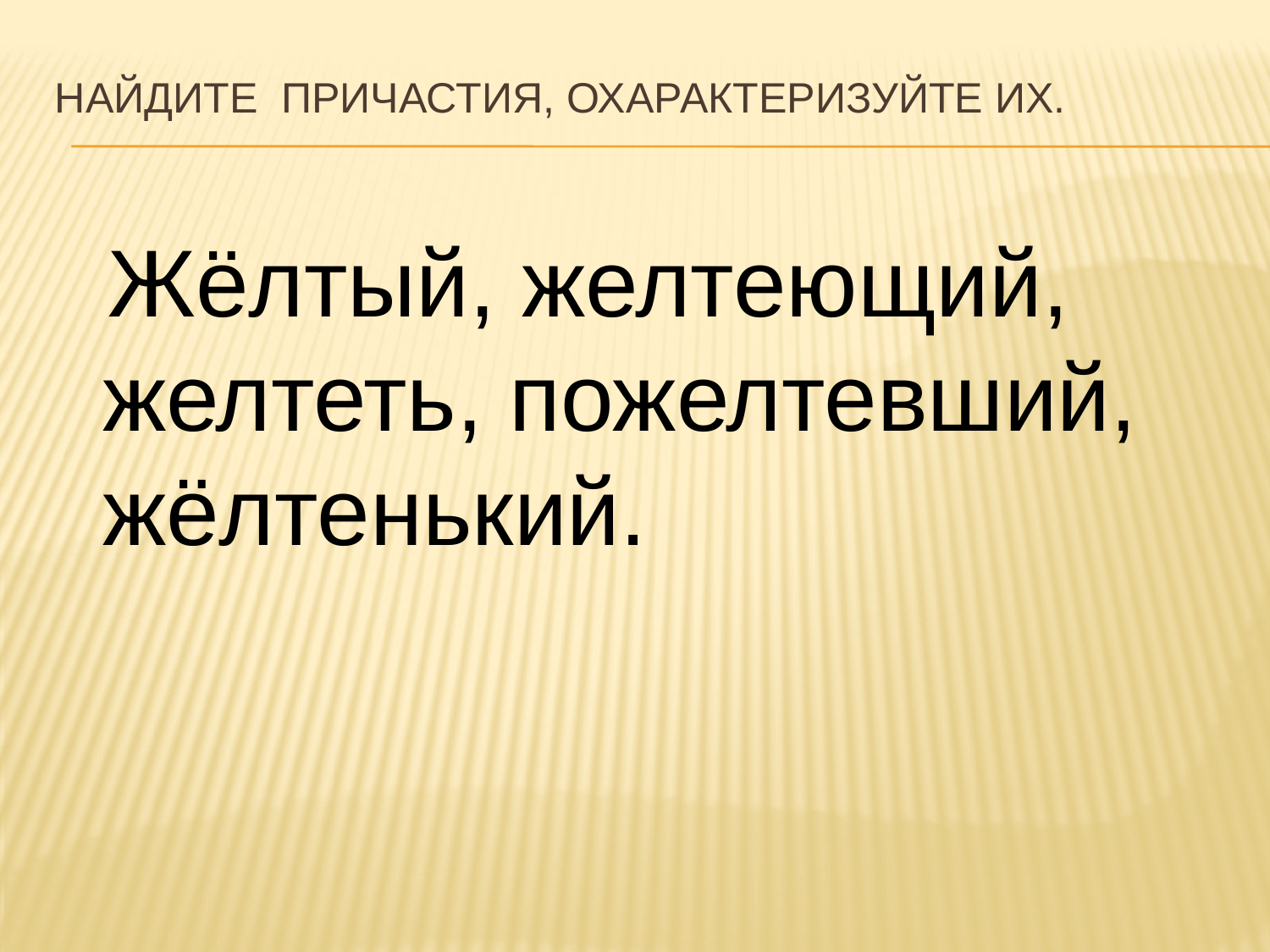

# Найдите  причастия, охарактеризуйте их.
  Жёлтый, желтеющий, желтеть, пожелтевший, жёлтенький.